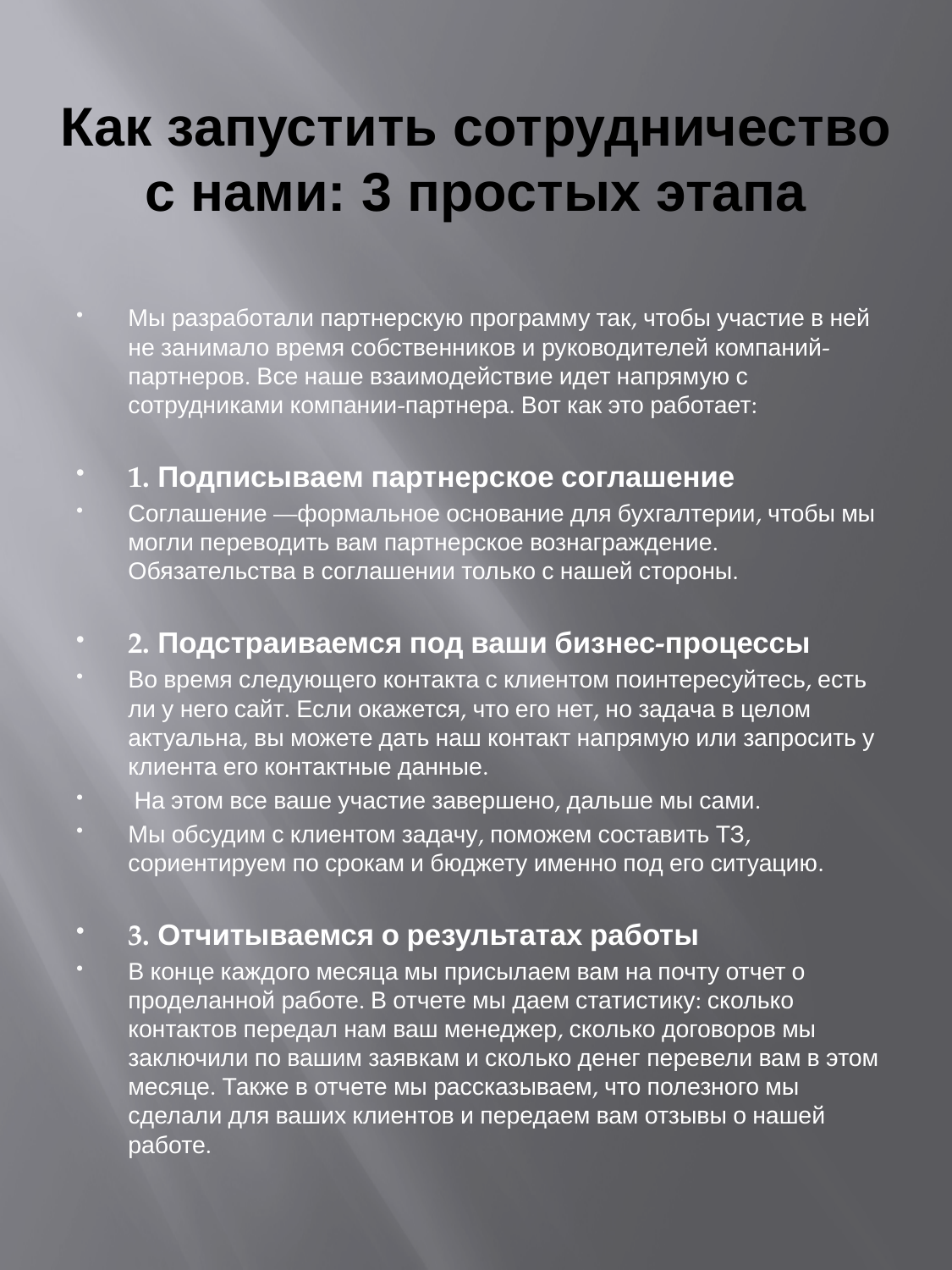

# Как запустить сотрудничество с нами: 3 простых этапа
Мы разработали партнерскую программу так, чтобы участие в ней не занимало время собственников и руководителей компаний-партнеров. Все наше взаимодействие идет напрямую с сотрудниками компании-партнера. Вот как это работает:

1. Подписываем партнерское соглашение
Соглашение —формальное основание для бухгалтерии, чтобы мы могли переводить вам партнерское вознаграждение. Обязательства в соглашении только с нашей стороны.

2. Подстраиваемся под ваши бизнес-процессы
Во время следующего контакта с клиентом поинтересуйтесь, есть ли у него сайт. Если окажется, что его нет, но задача в целом актуальна, вы можете дать наш контакт напрямую или запросить у клиента его контактные данные.
 На этом все ваше участие завершено, дальше мы сами.
Мы обсудим с клиентом задачу, поможем составить ТЗ, сориентируем по срокам и бюджету именно под его ситуацию.

3. Отчитываемся о результатах работы
В конце каждого месяца мы присылаем вам на почту отчет о проделанной работе. В отчете мы даем статистику: сколько контактов передал нам ваш менеджер, сколько договоров мы заключили по вашим заявкам и сколько денег перевели вам в этом месяце. Также в отчете мы рассказываем, что полезного мы сделали для ваших клиентов и передаем вам отзывы о нашей работе.